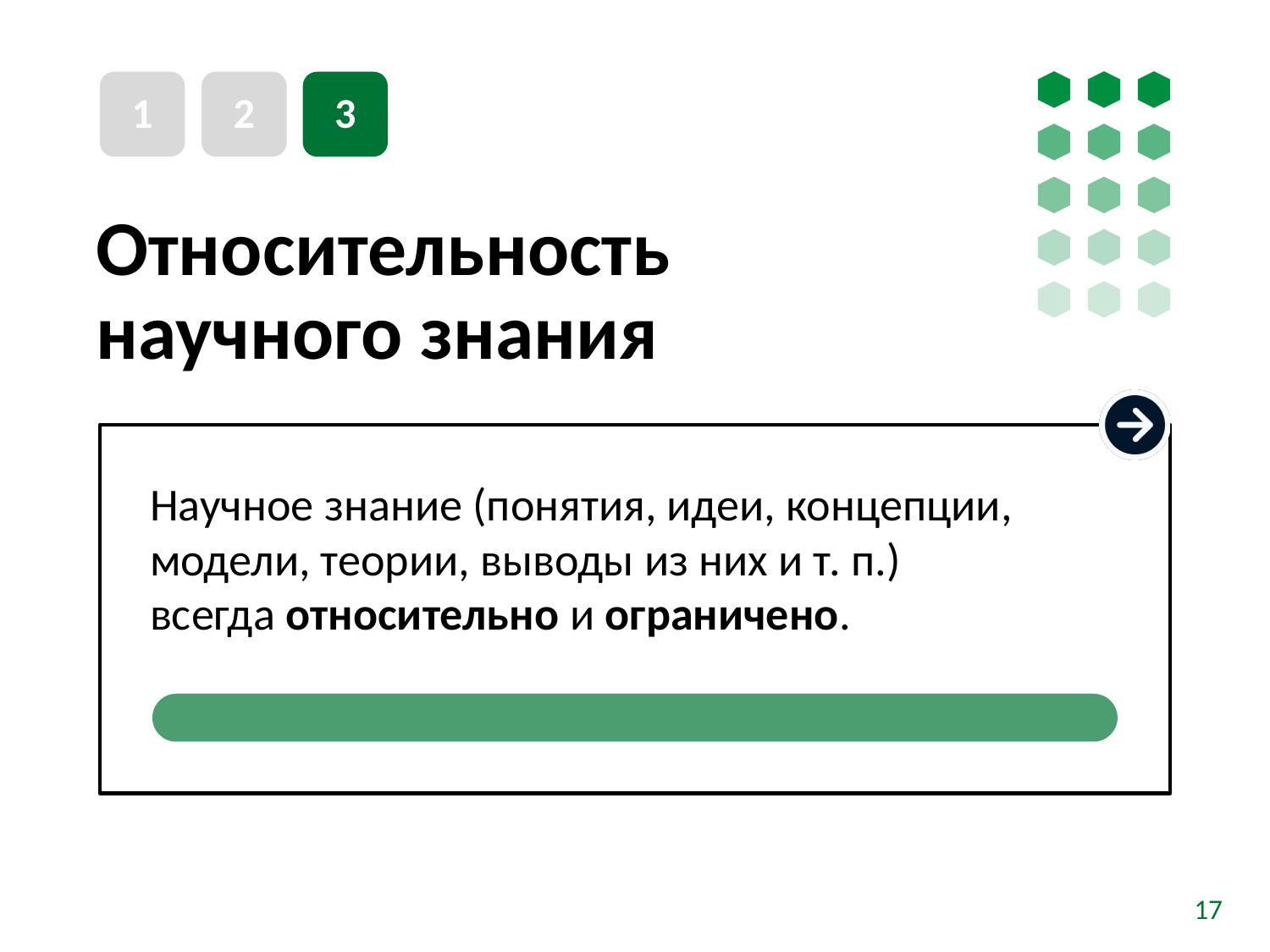

1
2
3
# Относительность научного знания

Научное знание (понятия, идеи, концепции, модели, теории, выводы из них и т. п.)
всегда относительно и ограничено.

17